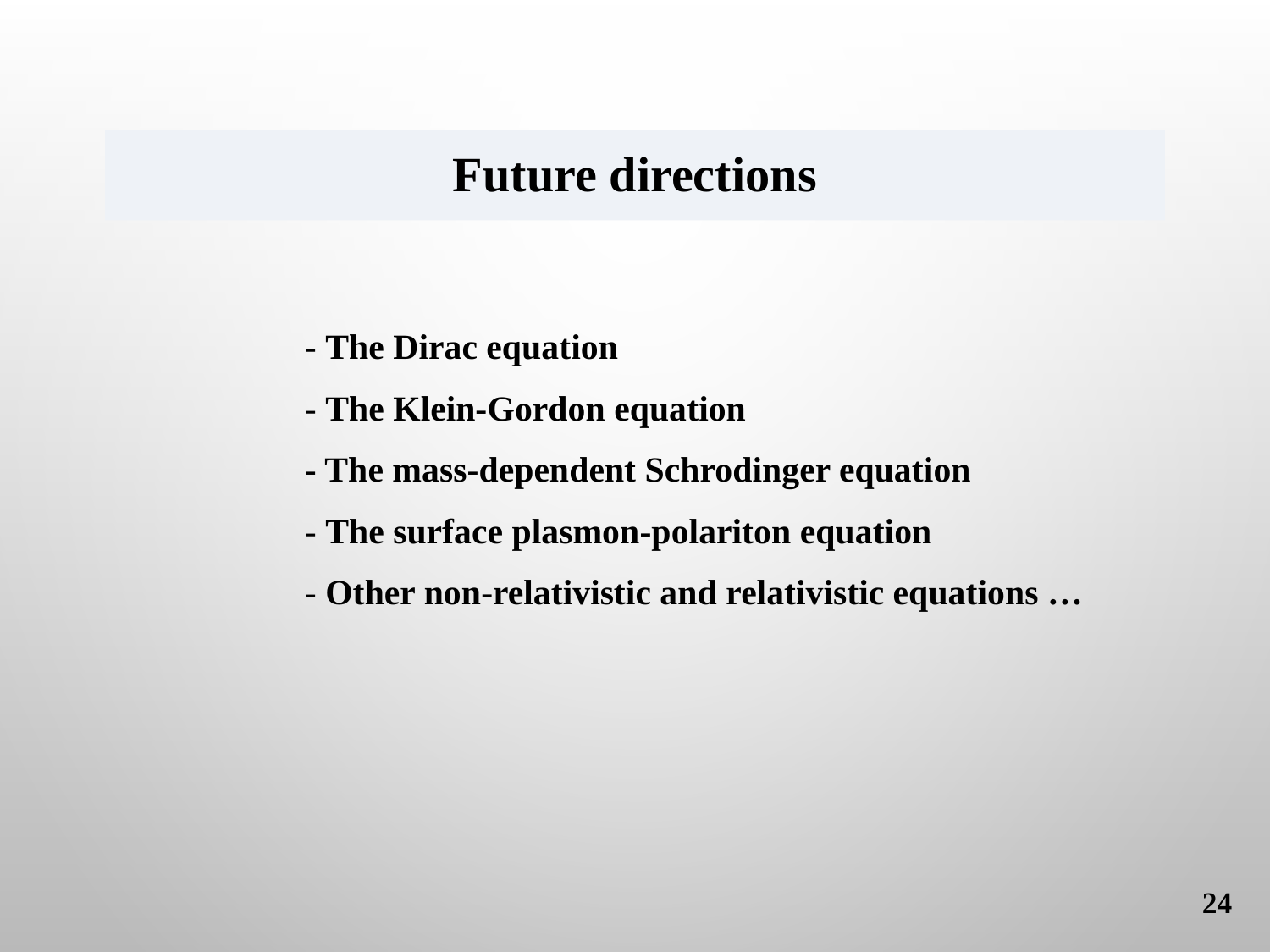

# Future directions

	- The Dirac equation
	- The Klein-Gordon equation
	- The mass-dependent Schrodinger equation
	- The surface plasmon-polariton equation
	- Other non-relativistic and relativistic equations …

24